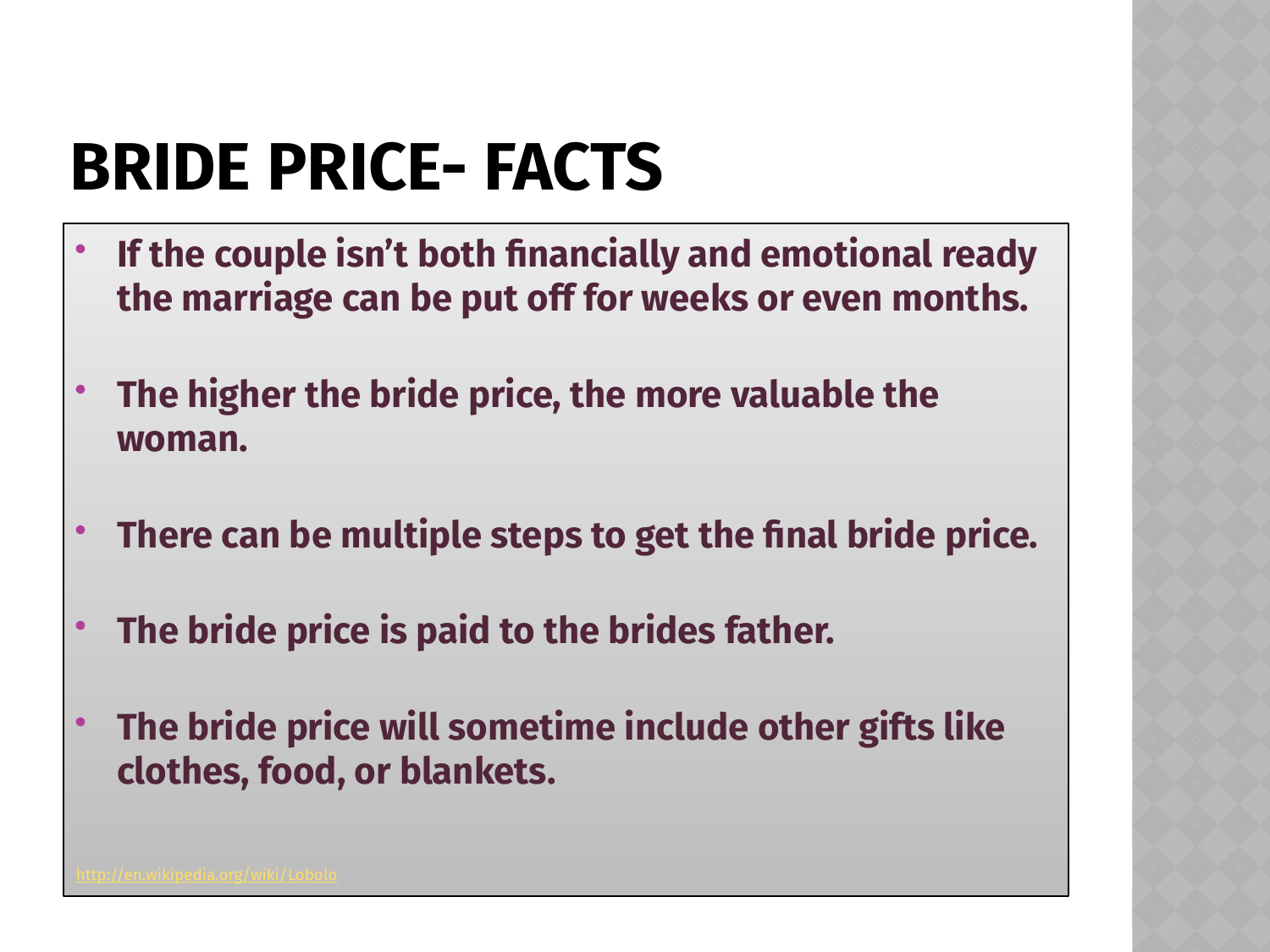

# Bride price- Facts
If the couple isn’t both financially and emotional ready the marriage can be put off for weeks or even months.

The higher the bride price, the more valuable the woman.

There can be multiple steps to get the final bride price.

The bride price is paid to the brides father.

The bride price will sometime include other gifts like clothes, food, or blankets.

http://en.wikipedia.org/wiki/Lobolo